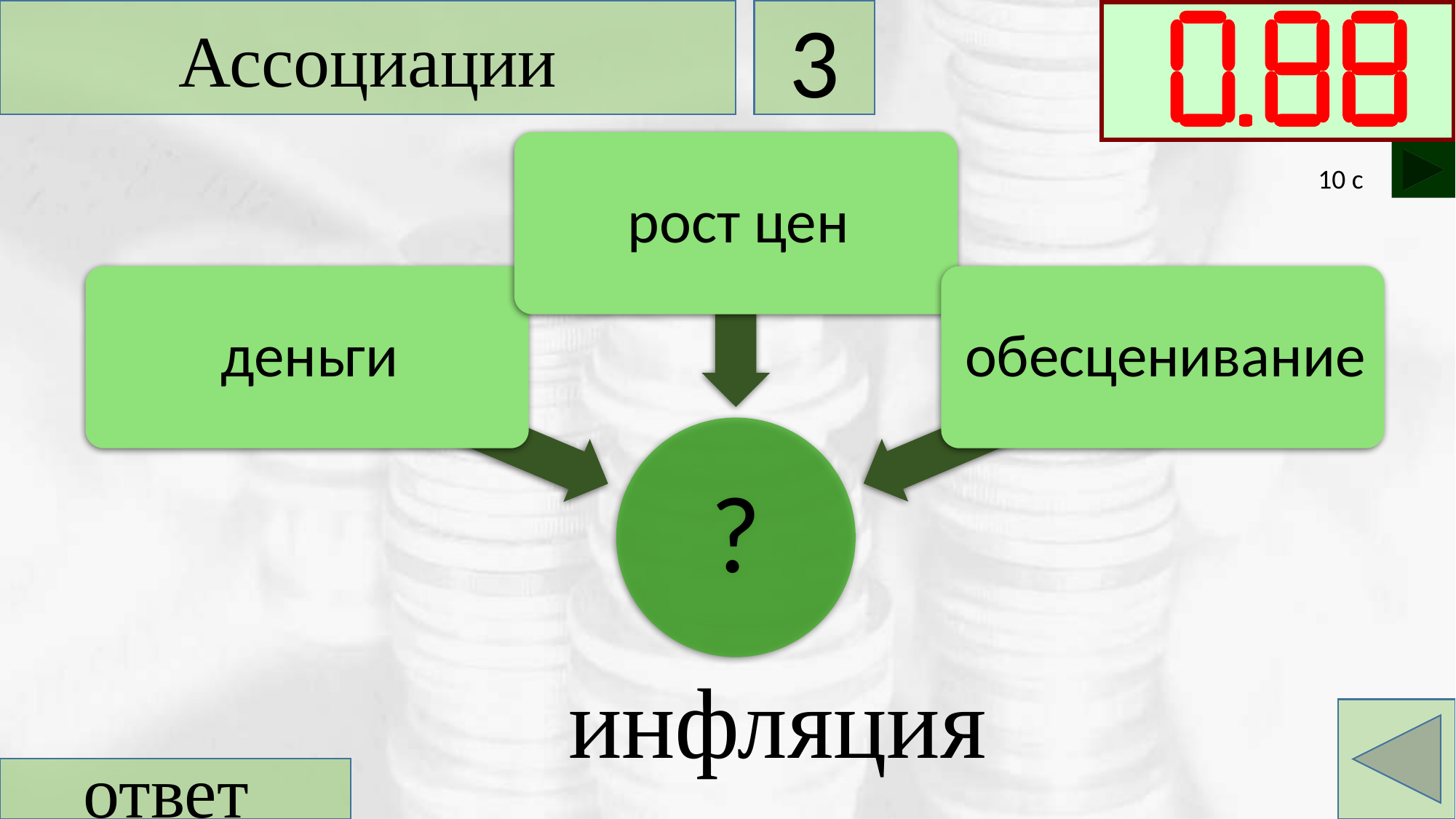

Ассоциации
3

?
деньги
рост цен
обесценивание

10 с
инфляция

ответ